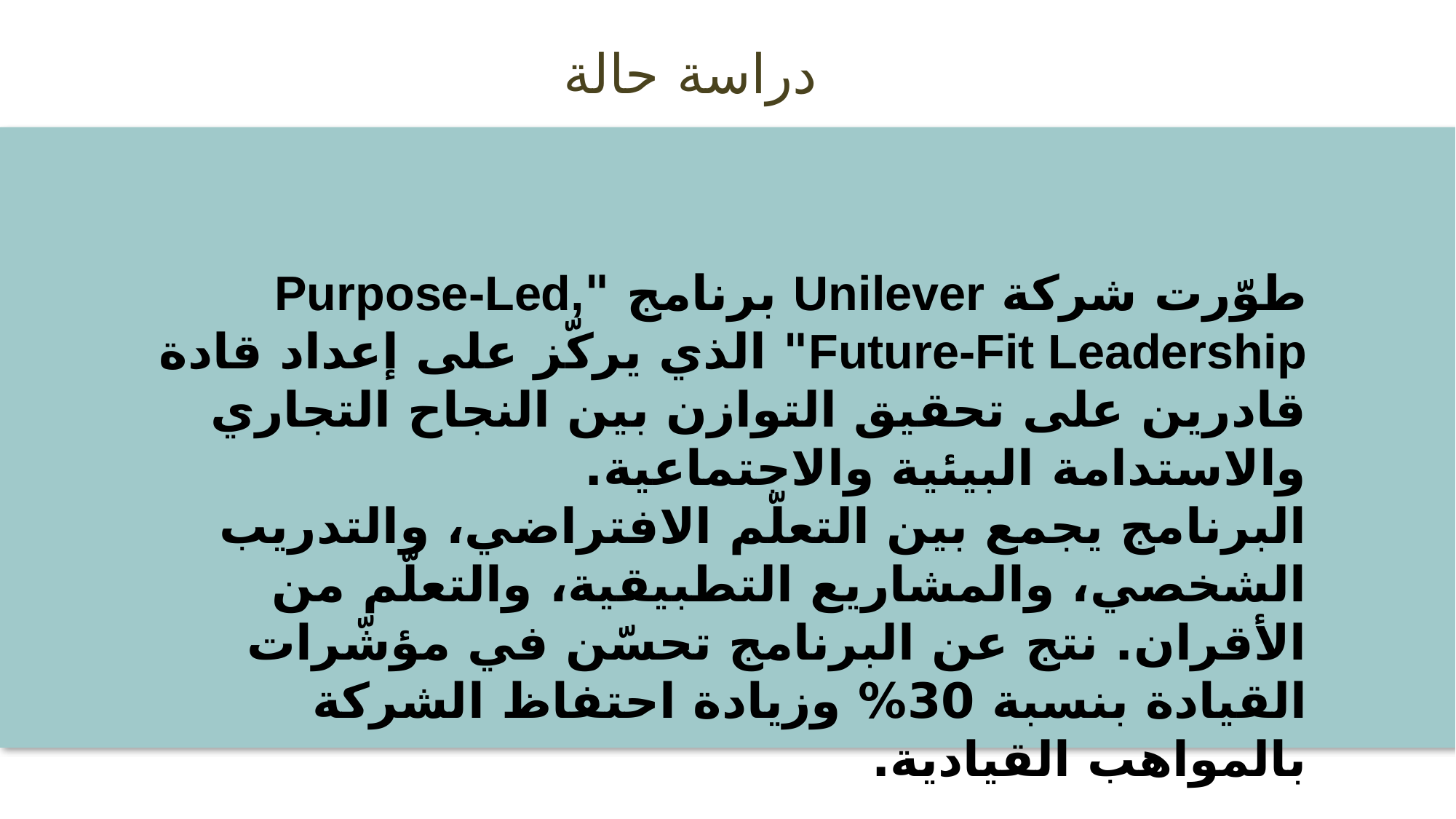

دراسة حالة

طوّرت شركة Unilever برنامج "Purpose-Led, Future-Fit Leadership" الذي يركّز على إعداد قادة قادرين على تحقيق التوازن بين النجاح التجاري والاستدامة البيئية والاجتماعية.
البرنامج يجمع بين التعلّم الافتراضي، والتدريب الشخصي، والمشاريع التطبيقية، والتعلّم من الأقران. نتج عن البرنامج تحسّن في مؤشّرات القيادة بنسبة 30% وزيادة احتفاظ الشركة بالمواهب القيادية.